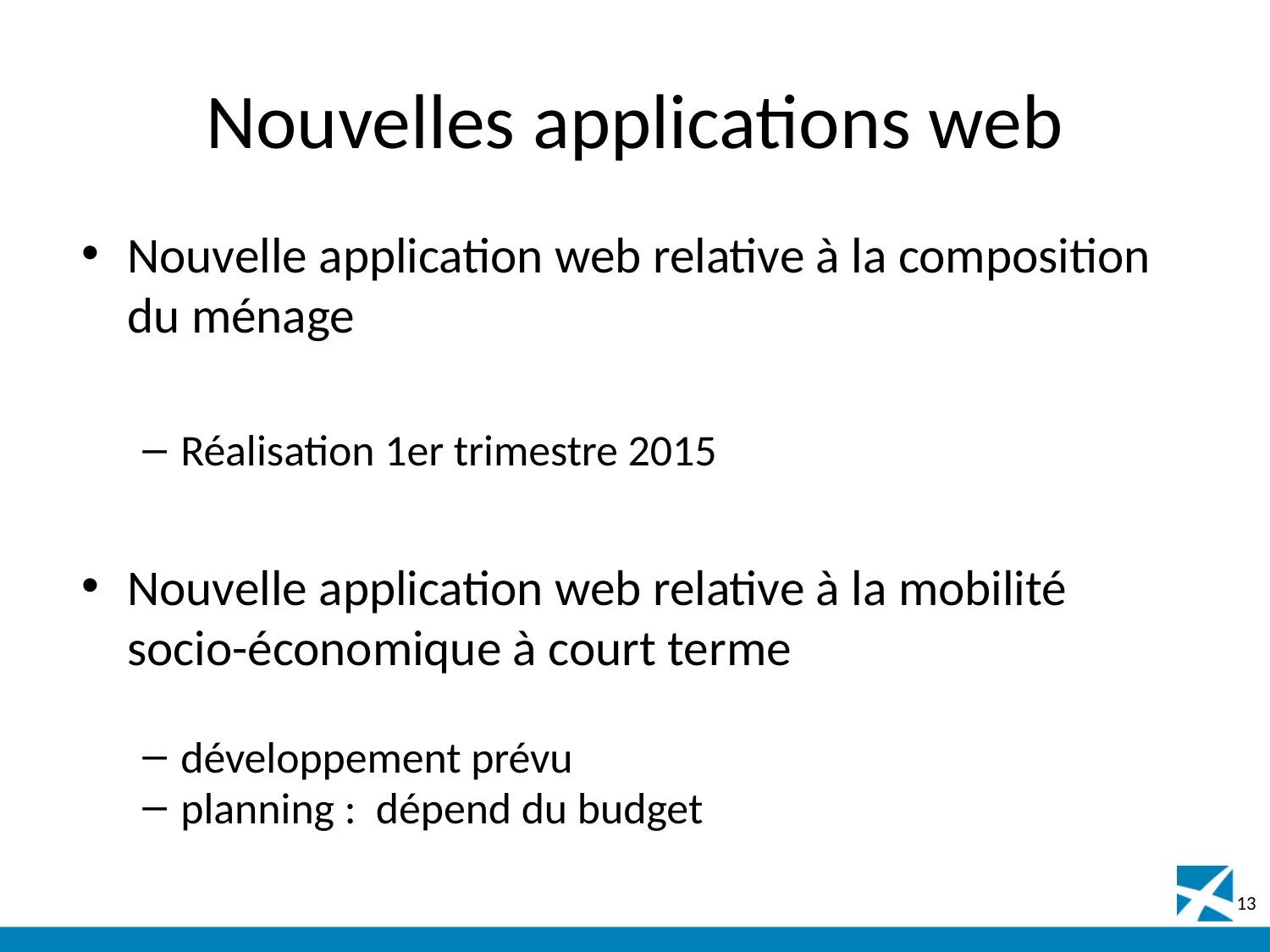

# Nouvelles applications web
Nouvelle application web relative à la composition du ménage

Réalisation 1er trimestre 2015

Nouvelle application web relative à la mobilité socio-économique à court terme

développement prévu
planning :  dépend du budget